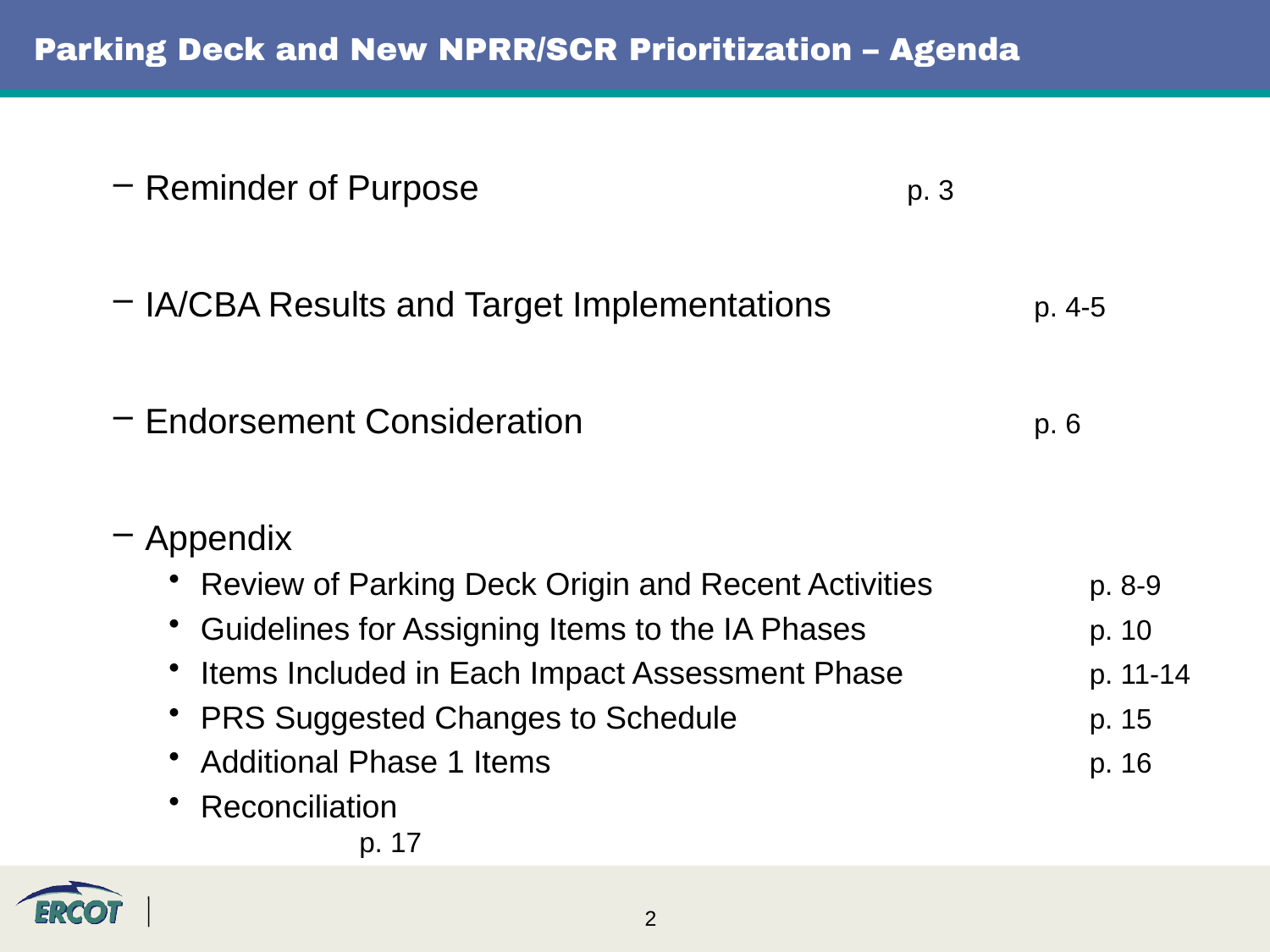

# Parking Deck and New NPRR/SCR Prioritization – Agenda
Reminder of Purpose					p. 3

IA/CBA Results and Target Implementations		p. 4-5

Endorsement Consideration				p. 6

Appendix
Review of Parking Deck Origin and Recent Activities		p. 8-9
Guidelines for Assigning Items to the IA Phases  		p. 10
Items Included in Each Impact Assessment Phase		p. 11-14
PRS Suggested Changes to Schedule			p. 15
Additional Phase 1 Items					p. 16
Reconciliation							p. 17